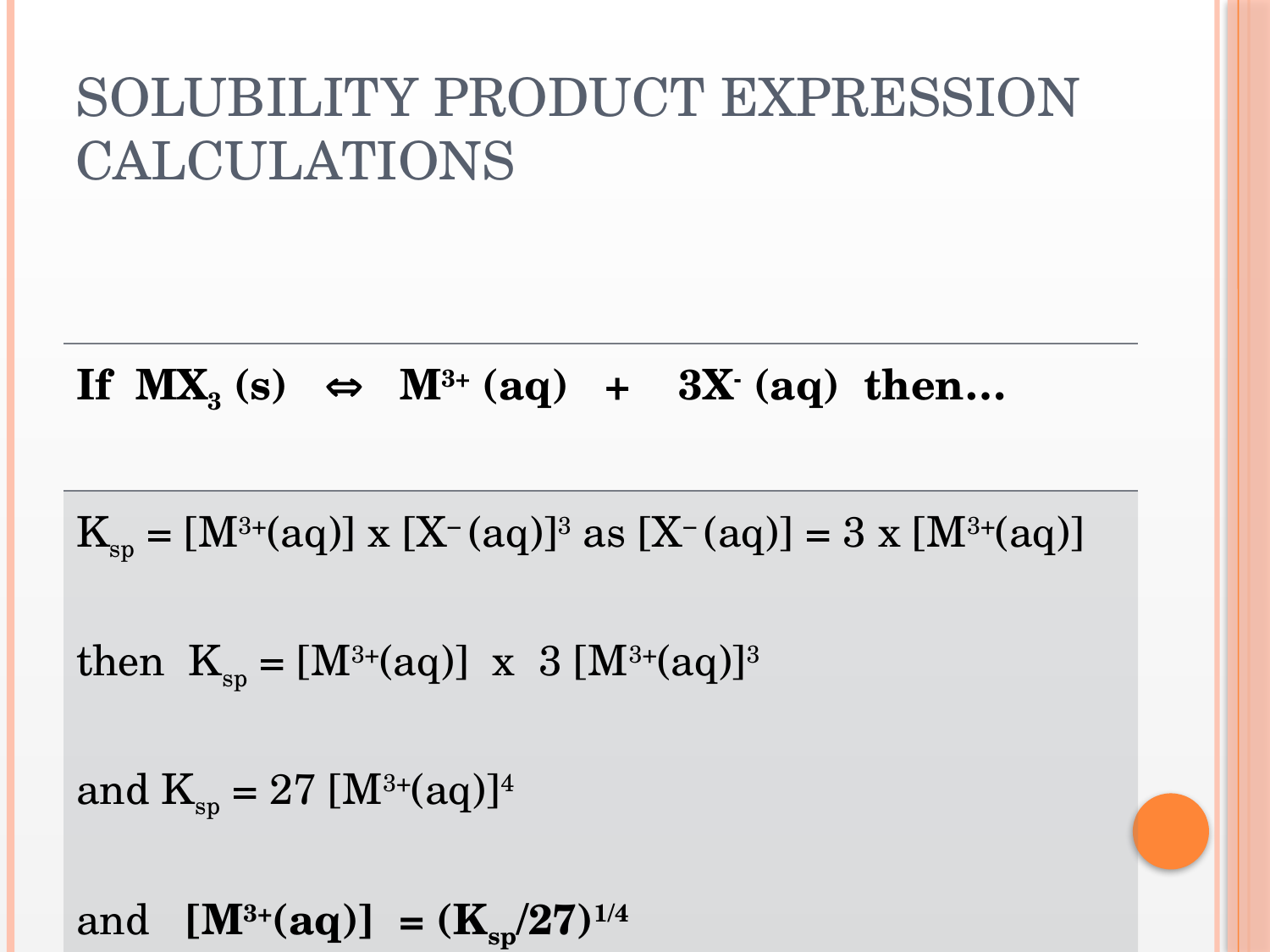

# Solubility product expression calculations

| If MX3 (s) ⇔ M3+ (aq) + 3X- (aq) then… |
| --- |
| Ksp = [M3+(aq)] x [X− (aq)]3 as [X− (aq)] = 3 x [M3+(aq)]   then Ksp = [M3+(aq)] x 3 [M3+(aq)]3   and Ksp = 27 [M3+(aq)]4 and [M3+(aq)] = (Ksp/27)1/4 |